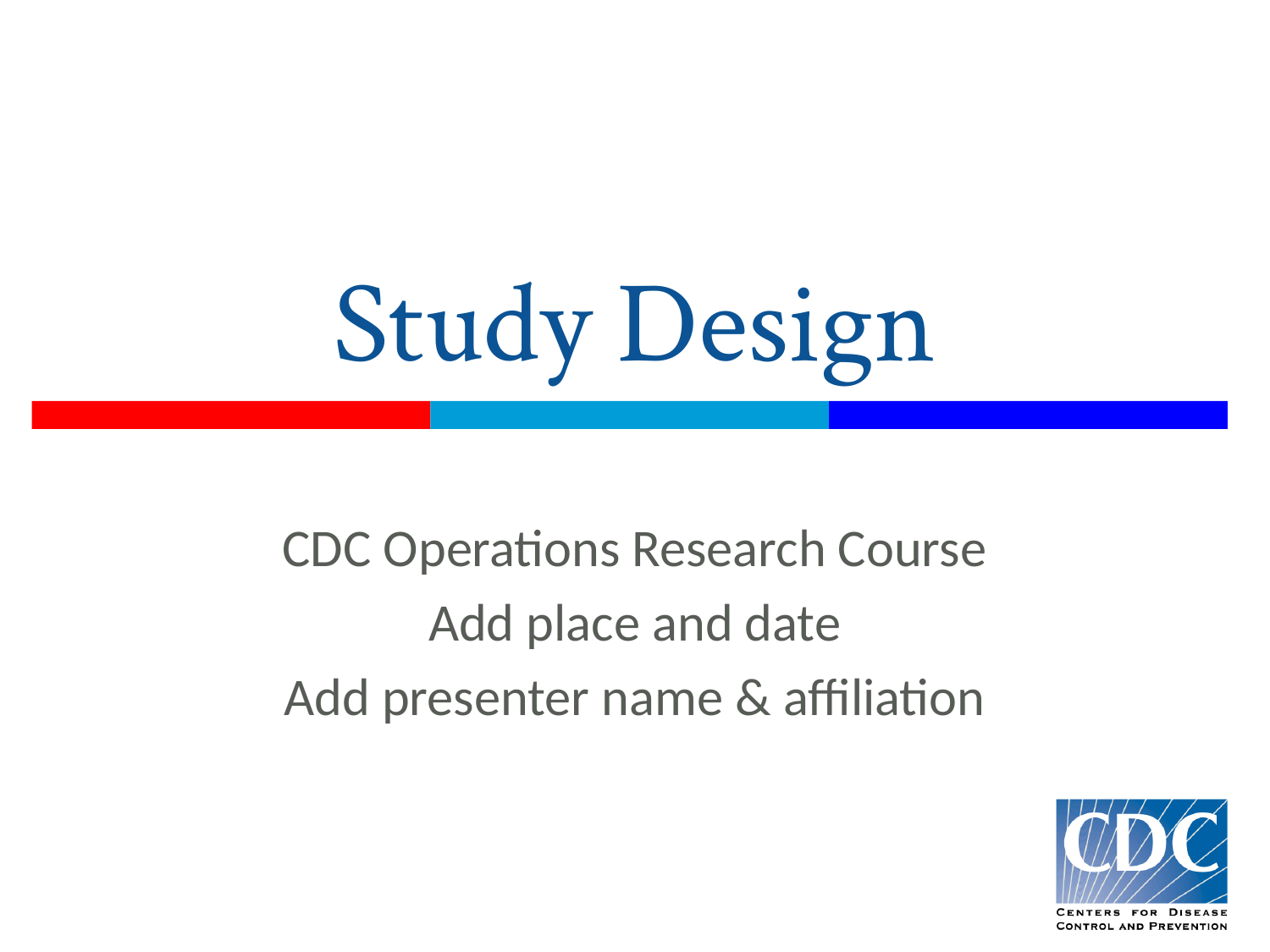

# Study Design
CDC Operations Research Course
Add place and date
Add presenter name & affiliation